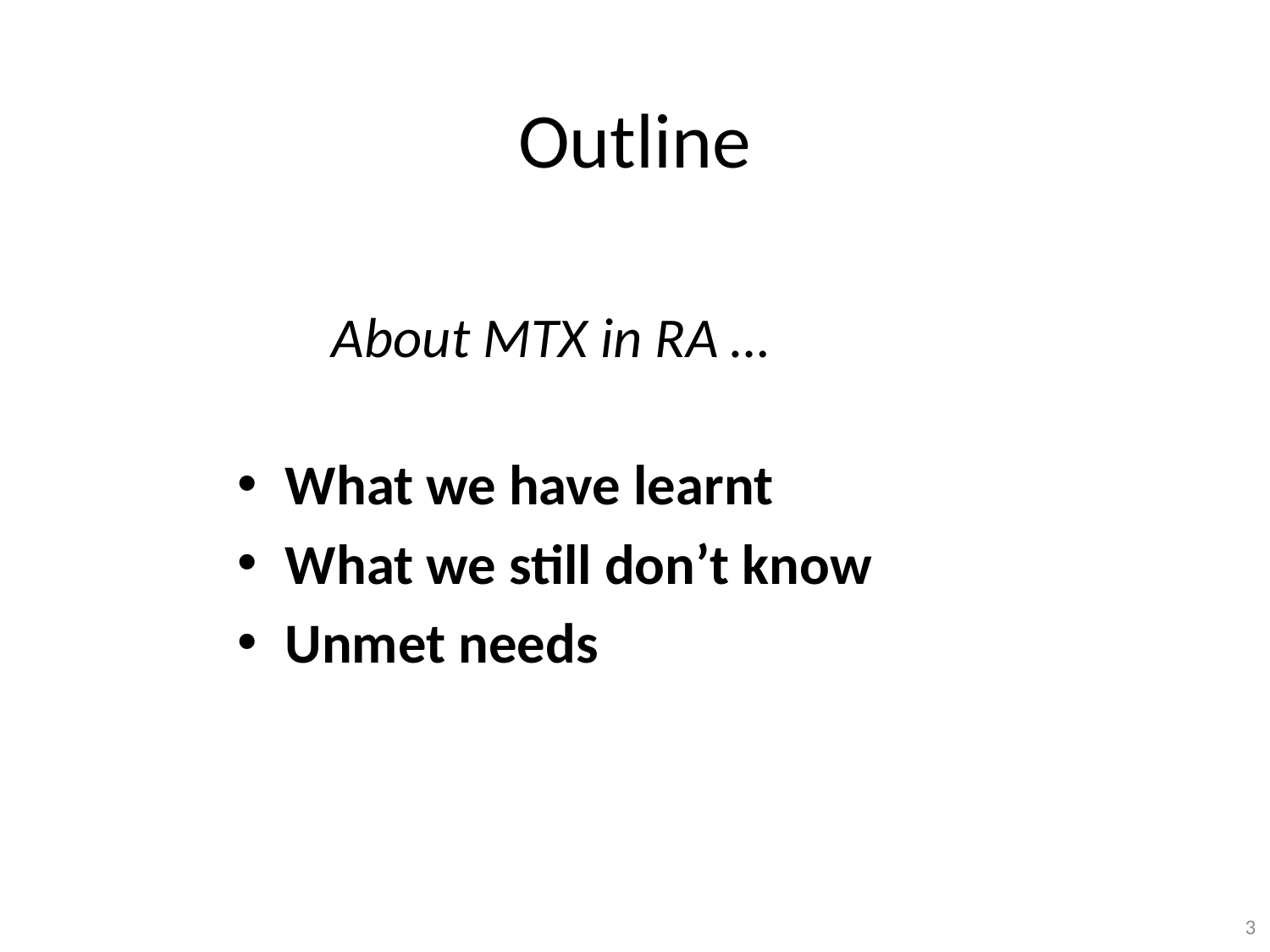

# Outline
About MTX in RA …
What we have learnt
What we still don’t know
Unmet needs
3